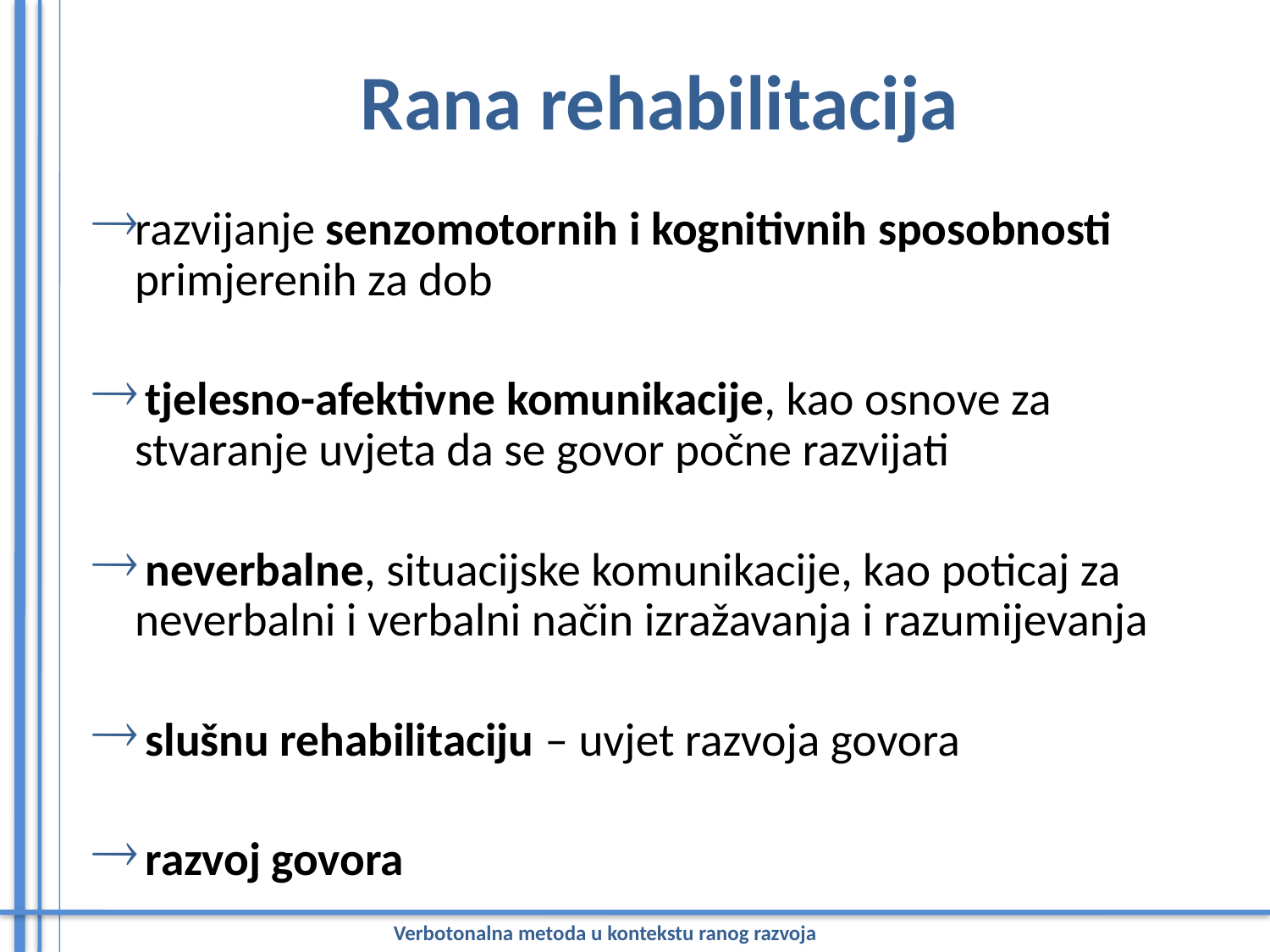

# Rana rehabilitacija
razvijanje senzomotornih i kognitivnih sposobnosti primjerenih za dob

 tjelesno-afektivne komunikacije, kao osnove za stvaranje uvjeta da se govor počne razvijati

 neverbalne, situacijske komunikacije, kao poticaj za neverbalni i verbalni način izražavanja i razumijevanja

 slušnu rehabilitaciju – uvjet razvoja govora

 razvoj govora

Verbotonalna metoda u kontekstu ranog razvoja
11